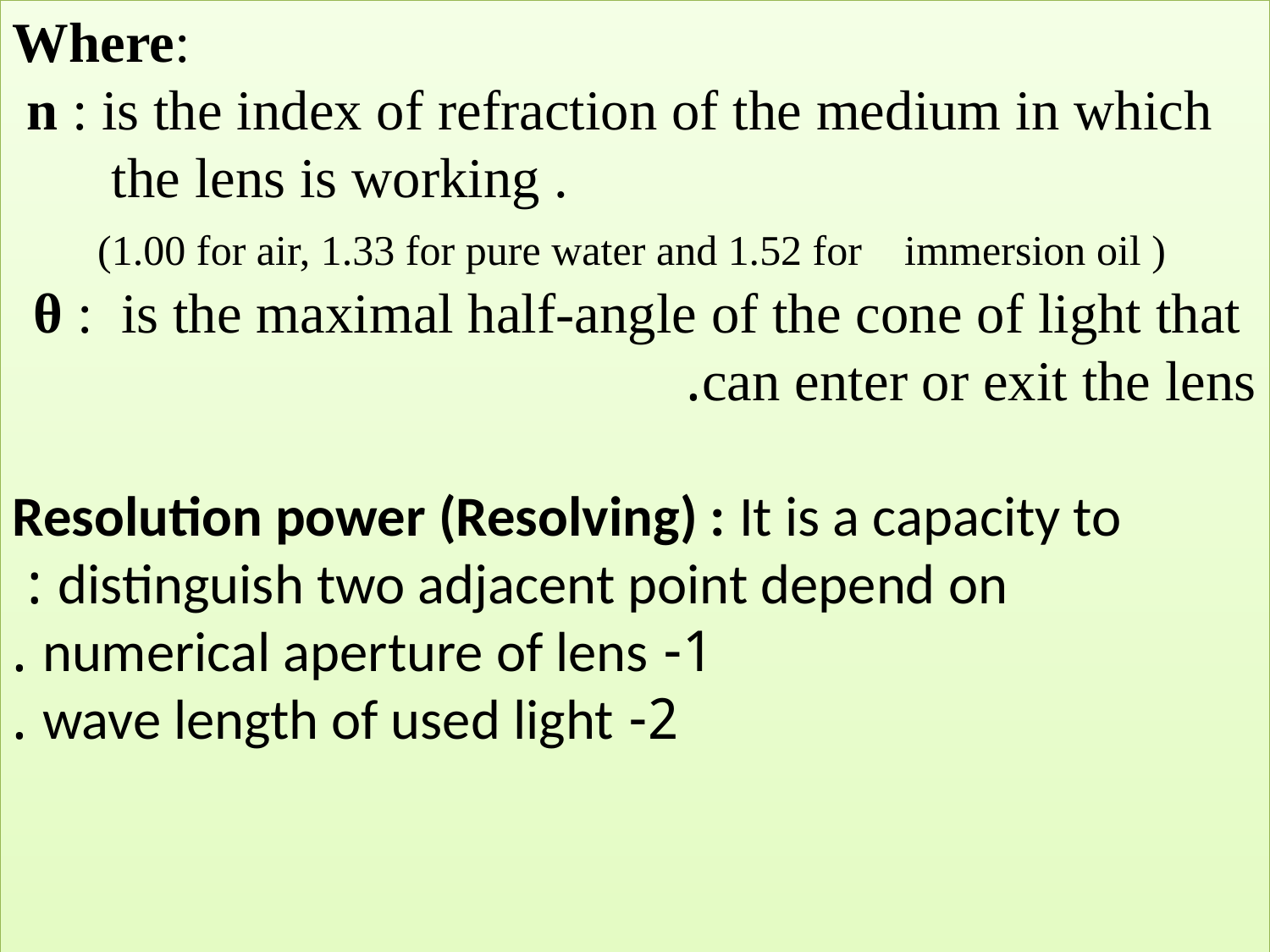

Where:
 n : is the index of refraction of the medium in which
       the lens is working .
      (1.00 for air, 1.33 for pure water and 1.52 for    immersion oil )
 θ :  is the maximal half-angle of the cone of light that can enter or exit the lens.

 Resolution power (Resolving) : It is a capacity to distinguish two adjacent point depend on :
1- numerical aperture of lens .
2- wave length of used light .